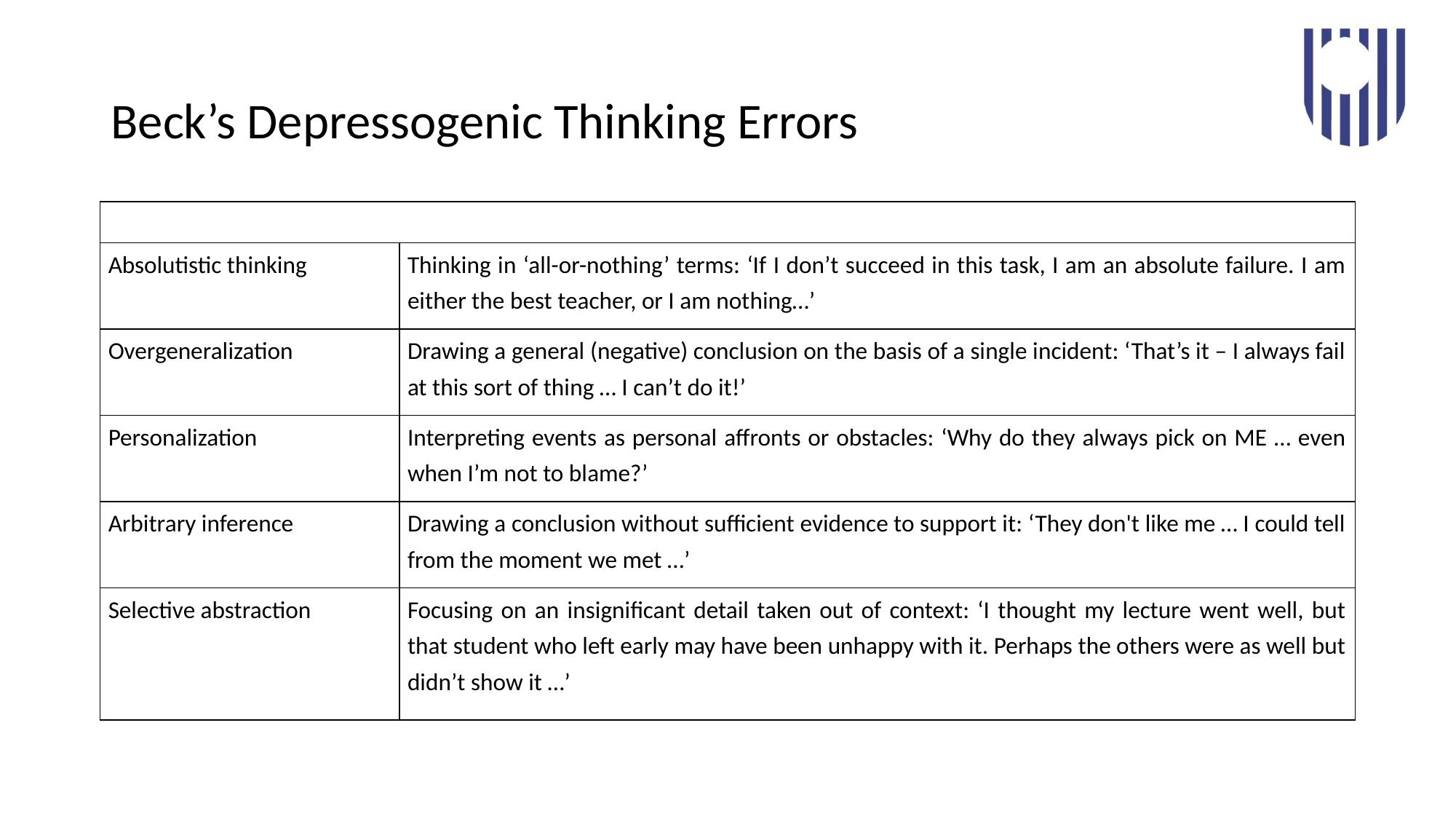

# Beck’s Depressogenic Thinking Errors
|  |  |
| --- | --- |
| Absolutistic thinking | Thinking in ‘all-or-nothing’ terms: ‘If I don’t succeed in this task, I am an absolute failure. I am either the best teacher, or I am nothing…’ |
| Overgeneralization | Drawing a general (negative) conclusion on the basis of a single incident: ‘That’s it – I always fail at this sort of thing … I can’t do it!’ |
| Personalization | Interpreting events as personal affronts or obstacles: ‘Why do they always pick on ME … even when I’m not to blame?’ |
| Arbitrary inference | Drawing a conclusion without sufficient evidence to support it: ‘They don't like me … I could tell from the moment we met …’ |
| Selective abstraction | Focusing on an insignificant detail taken out of context: ‘I thought my lecture went well, but that student who left early may have been unhappy with it. Perhaps the others were as well but didn’t show it …’ |